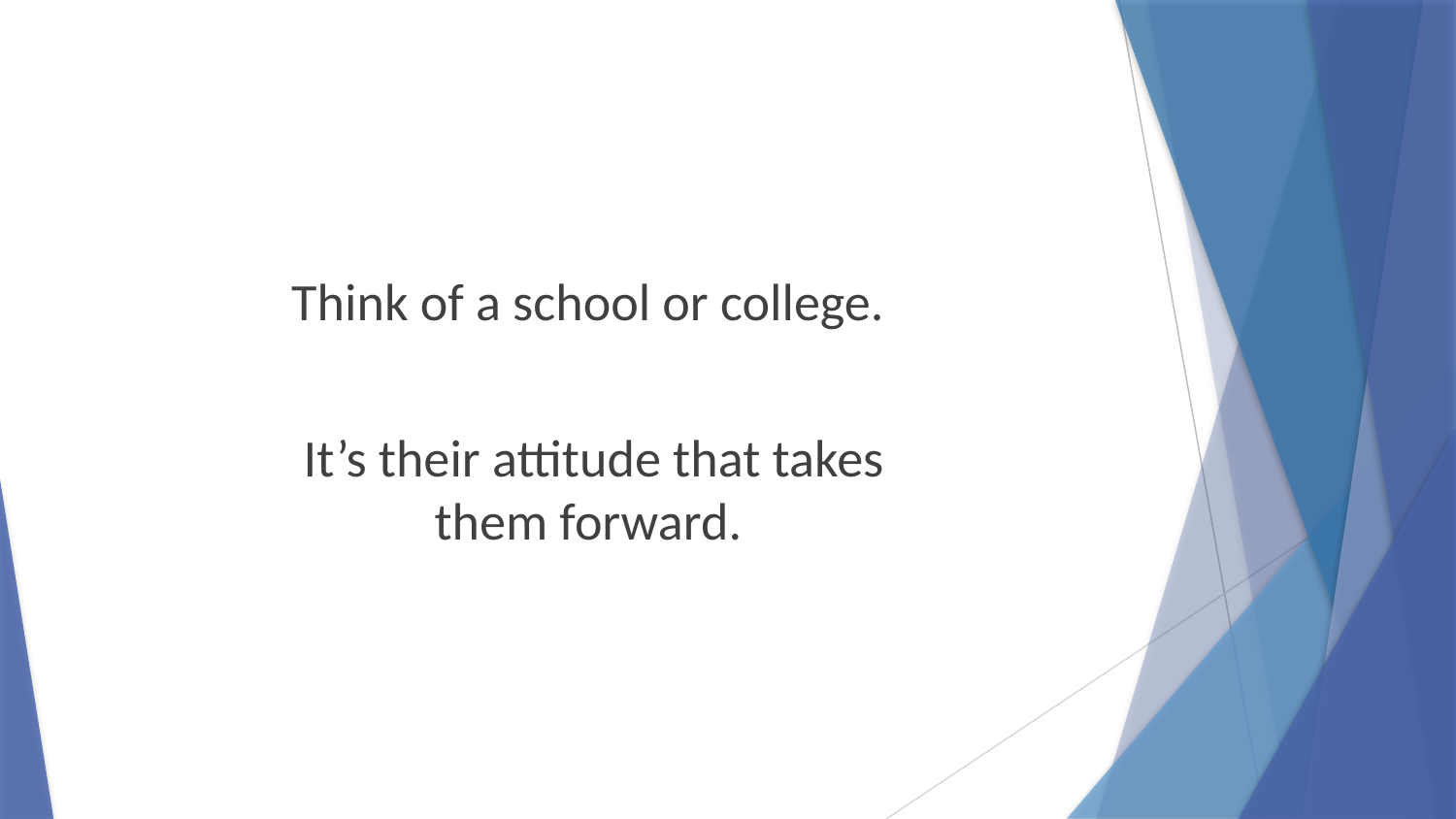

Think of a school or college.

It’s their attitude that takes
them forward.